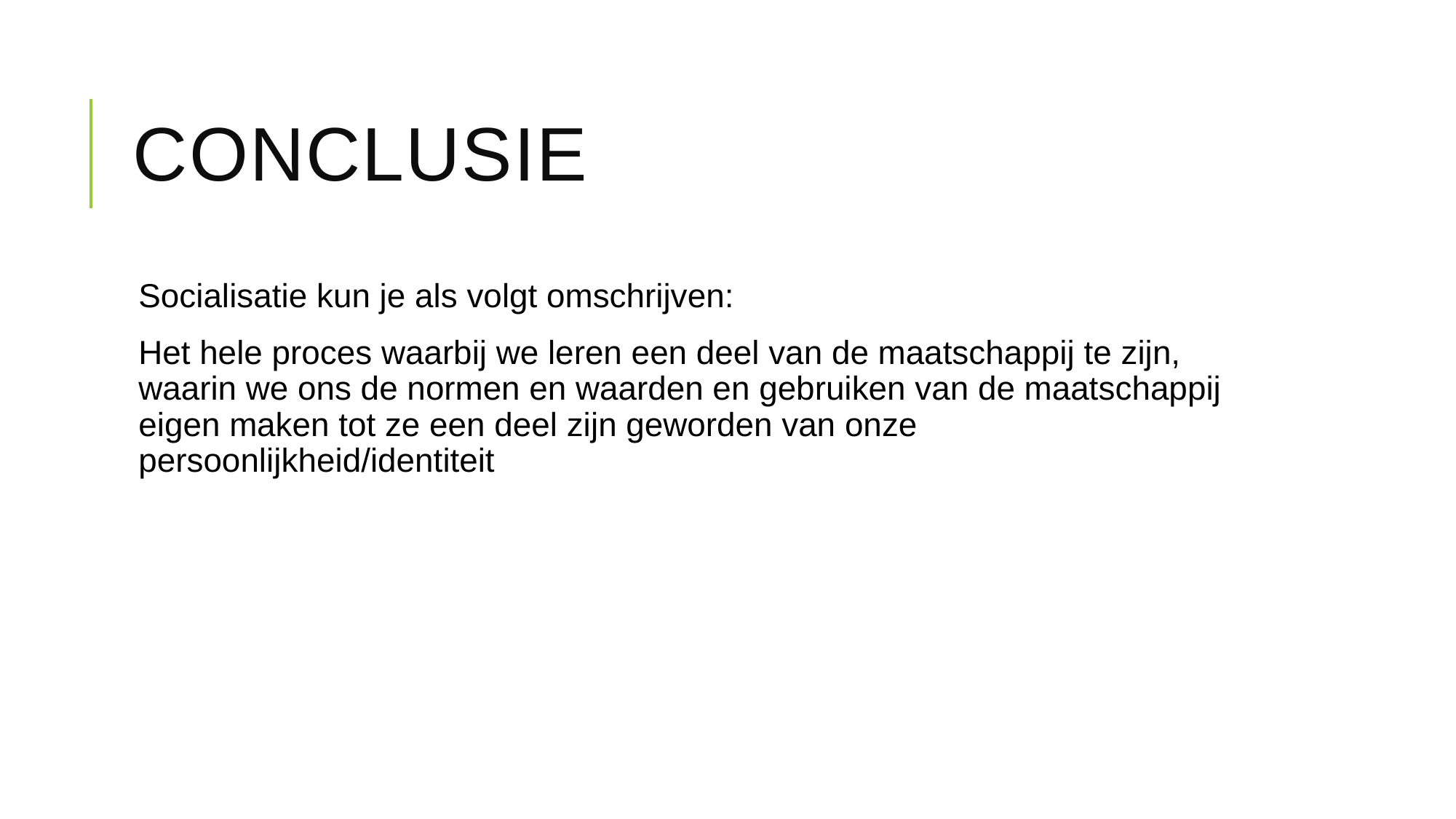

# conclusie
Socialisatie kun je als volgt omschrijven:
Het hele proces waarbij we leren een deel van de maatschappij te zijn, waarin we ons de normen en waarden en gebruiken van de maatschappij eigen maken tot ze een deel zijn geworden van onze persoonlijkheid/identiteit